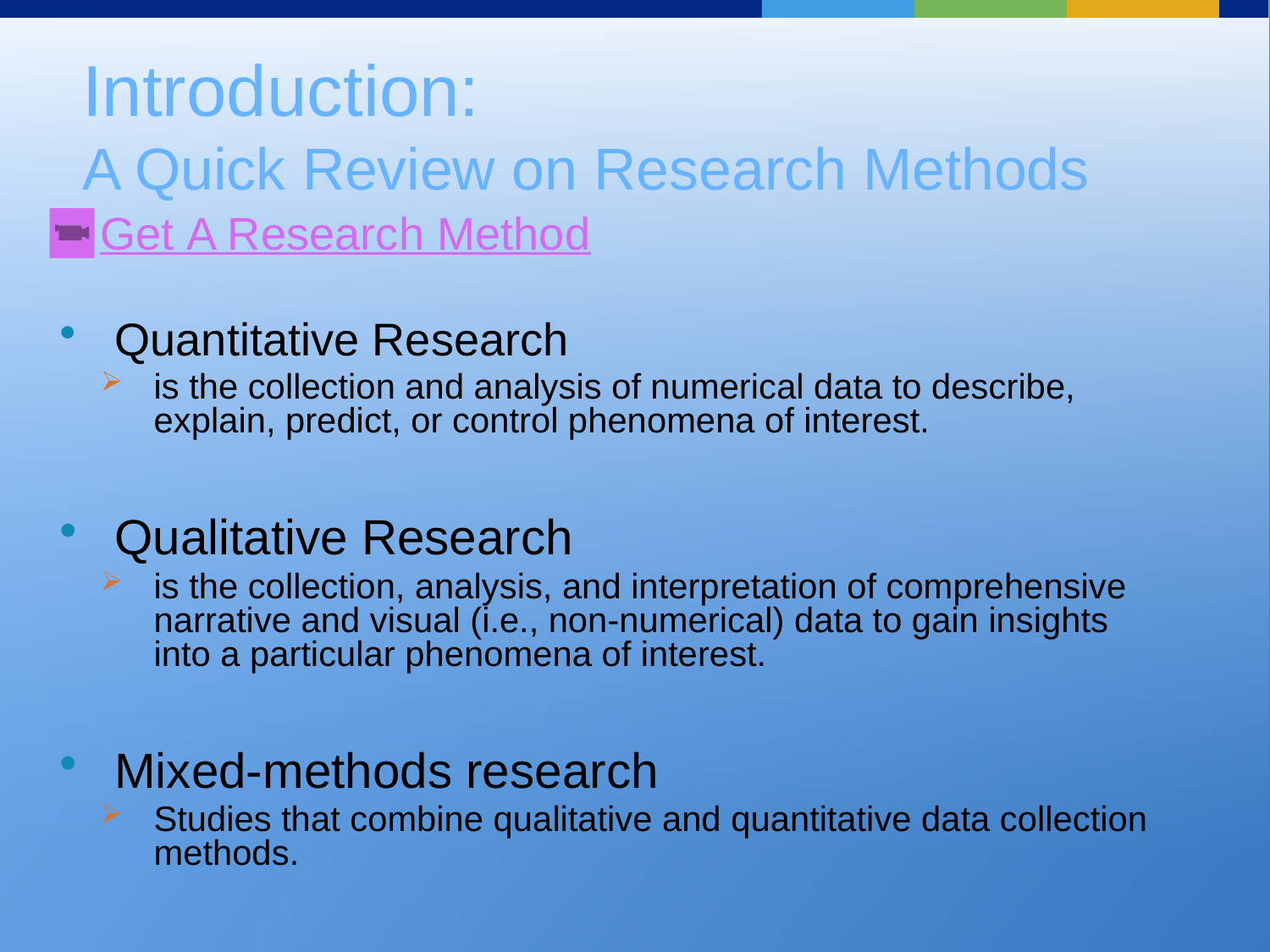

Introduction:
A Quick Review on Research Methods
  	Get A Research Method

Quantitative Research
is the collection and analysis of numerical data to describe, explain, predict, or control phenomena of interest.

Qualitative Research
is the collection, analysis, and interpretation of comprehensive narrative and visual (i.e., non-numerical) data to gain insights into a particular phenomena of interest.

Mixed-methods research
Studies that combine qualitative and quantitative data collection methods.